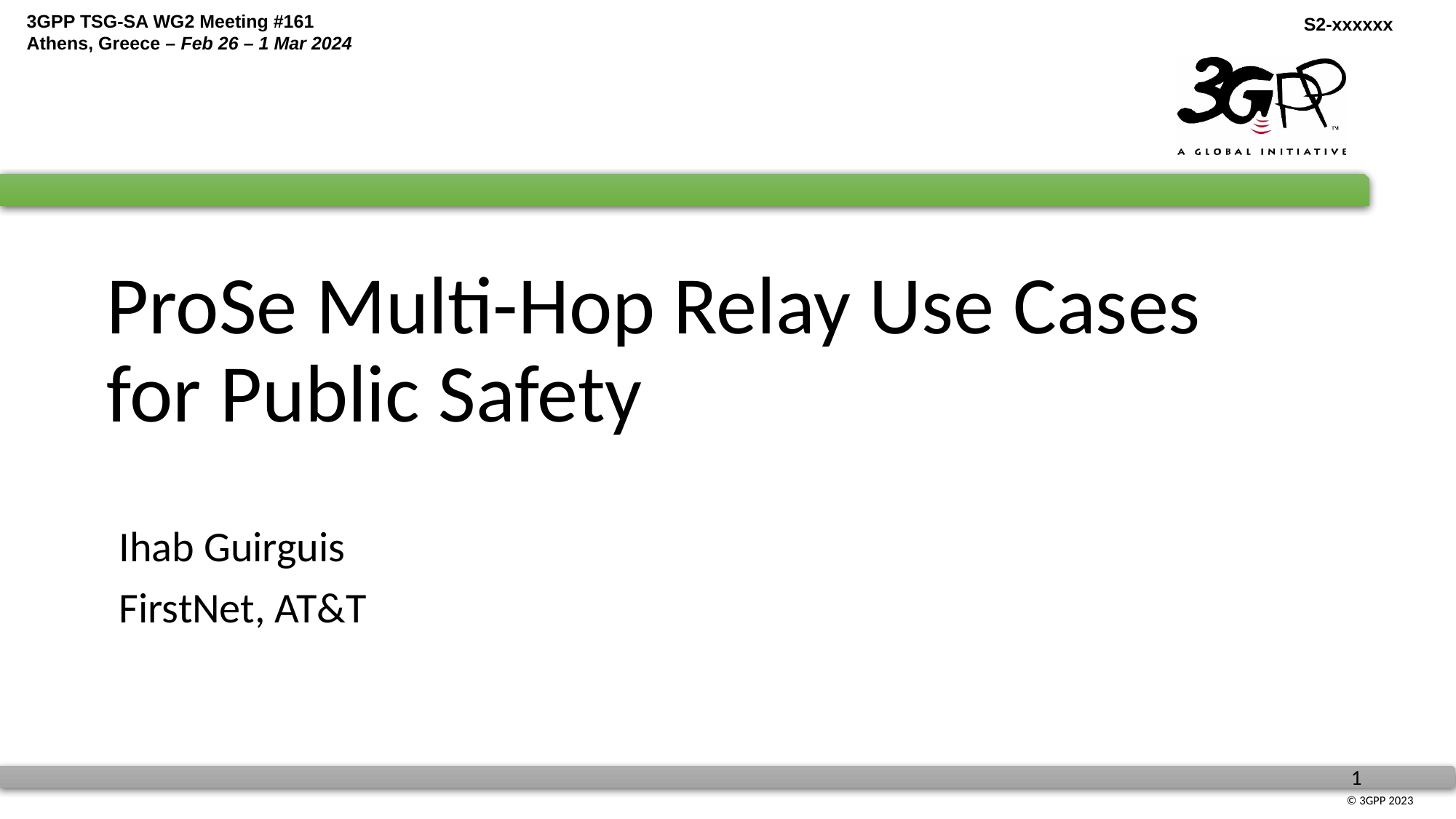

# ProSe Multi-Hop Relay Use Cases for Public Safety
Ihab Guirguis
FirstNet, AT&T